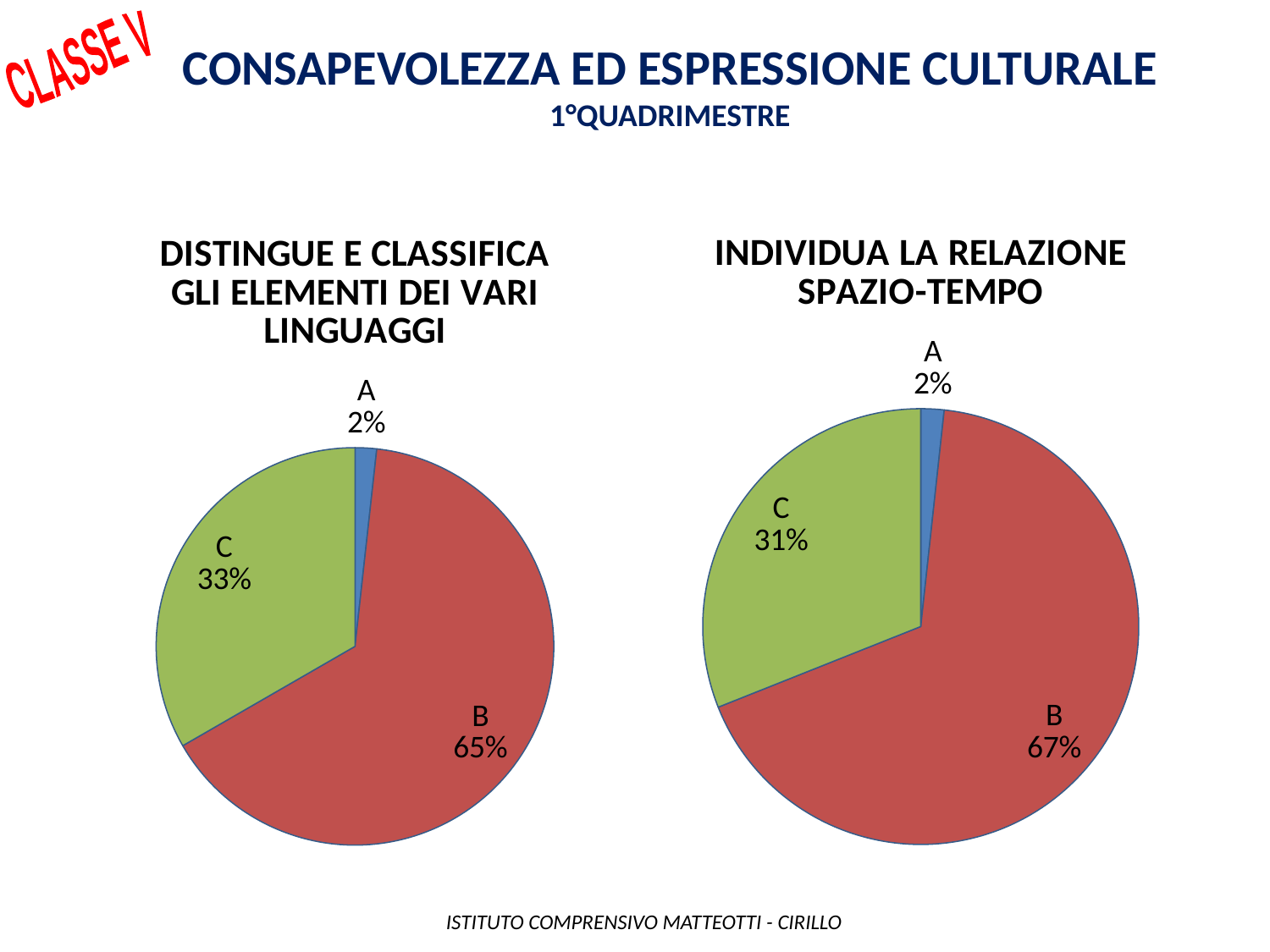

Consapevolezza ed espressione culturale
1°QUADRIMESTRE
CLASSE V

### Chart: INDIVIDUA LA RELAZIONE SPAZIO-TEMPO

| Category |  |
|---|---|
| A | 1.0 |
| B | 39.0 |
| C | 18.0 |
| D | 0.0 |

### Chart: DISTINGUE E CLASSIFICA GLI ELEMENTI DEI VARI LINGUAGGI

| Category |  |
|---|---|
| A | 1.0 |
| B | 37.0 |
| C | 19.0 |
| D | 0.0 |
 ISTITUTO COMPRENSIVO MATTEOTTI - CIRILLO